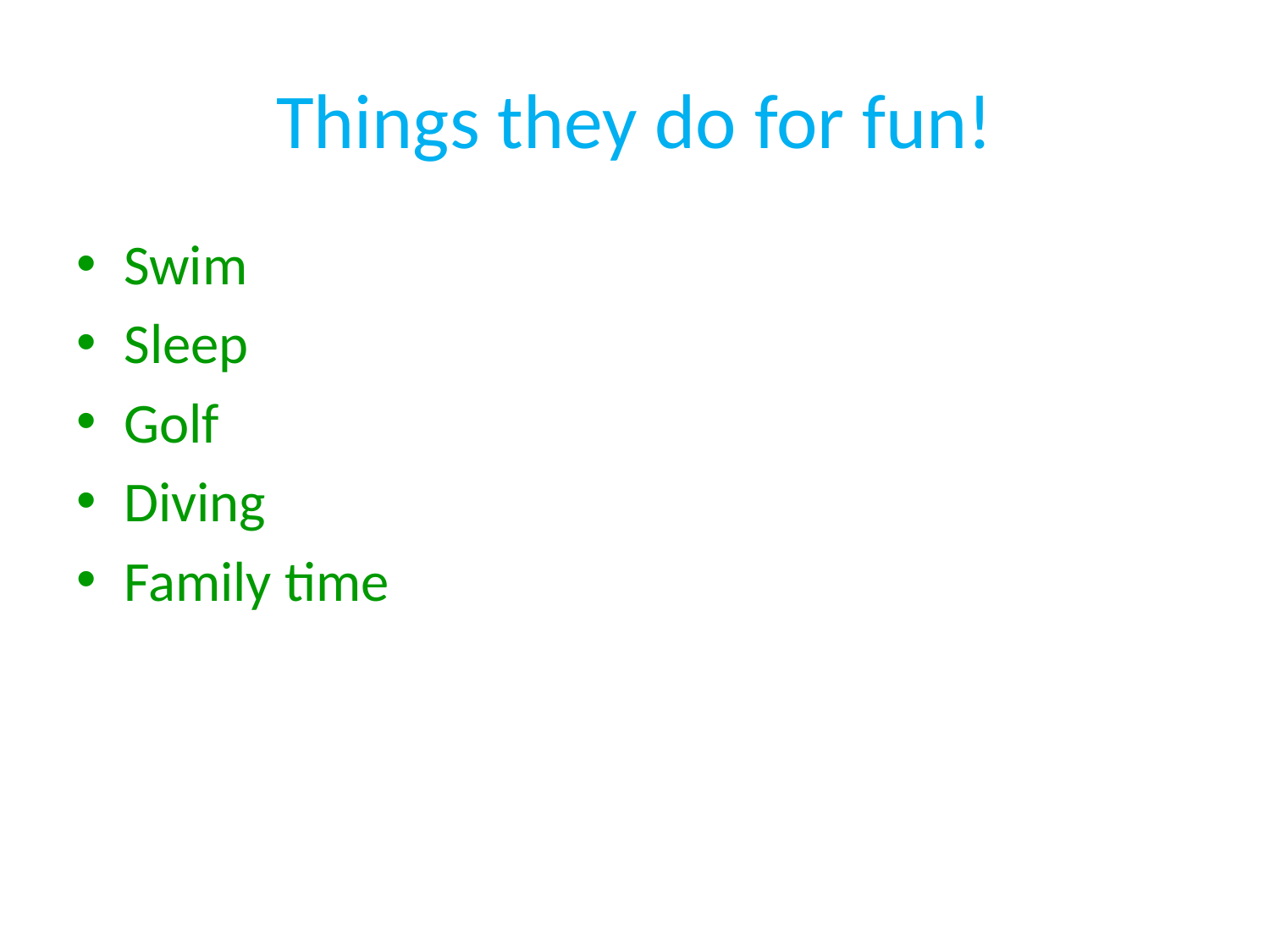

# Things they do for fun!
Swim
Sleep
Golf
Diving
Family time